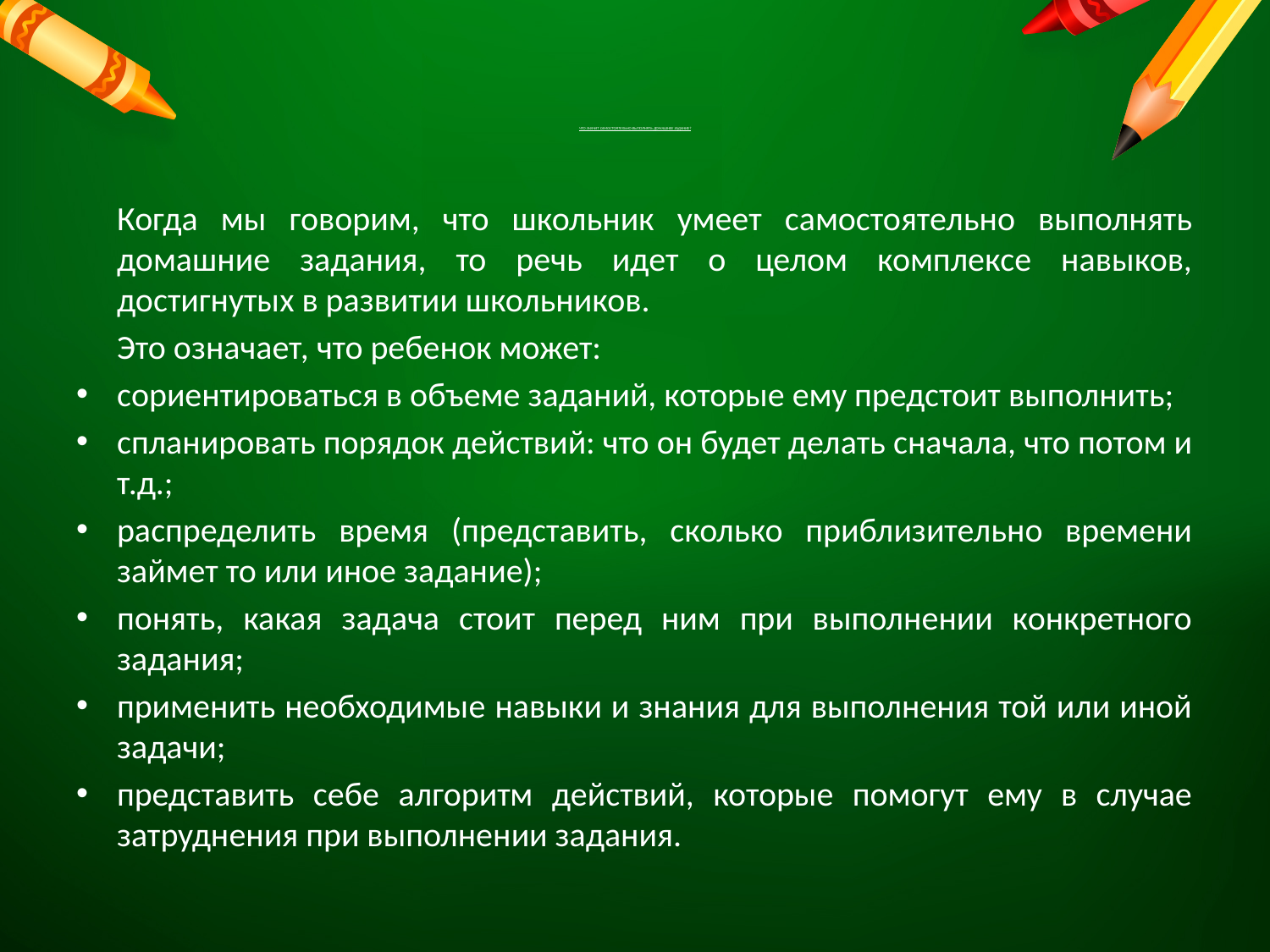

# ЧТО ЗНАЧИТ САМОСТОЯТЕЛЬНО ВЫПОЛНЯТЬ ДОМАШНЕЕ ЗАДАНИЕ?
		Когда мы говорим, что школьник умеет самостоятельно выполнять домашние задания, то речь идет о целом комплексе навыков, достигнутых в развитии школьников.
		Это означает, что ребенок может:
сориентироваться в объеме заданий, которые ему предстоит выполнить;
спланировать порядок действий: что он будет делать сначала, что потом и т.д.;
распределить время (представить, сколько приблизительно времени займет то или иное задание);
понять, какая задача стоит перед ним при выполнении конкретного задания;
применить необходимые навыки и знания для выполнения той или иной задачи;
представить себе алгоритм действий, которые помогут ему в случае затруднения при выполнении задания.